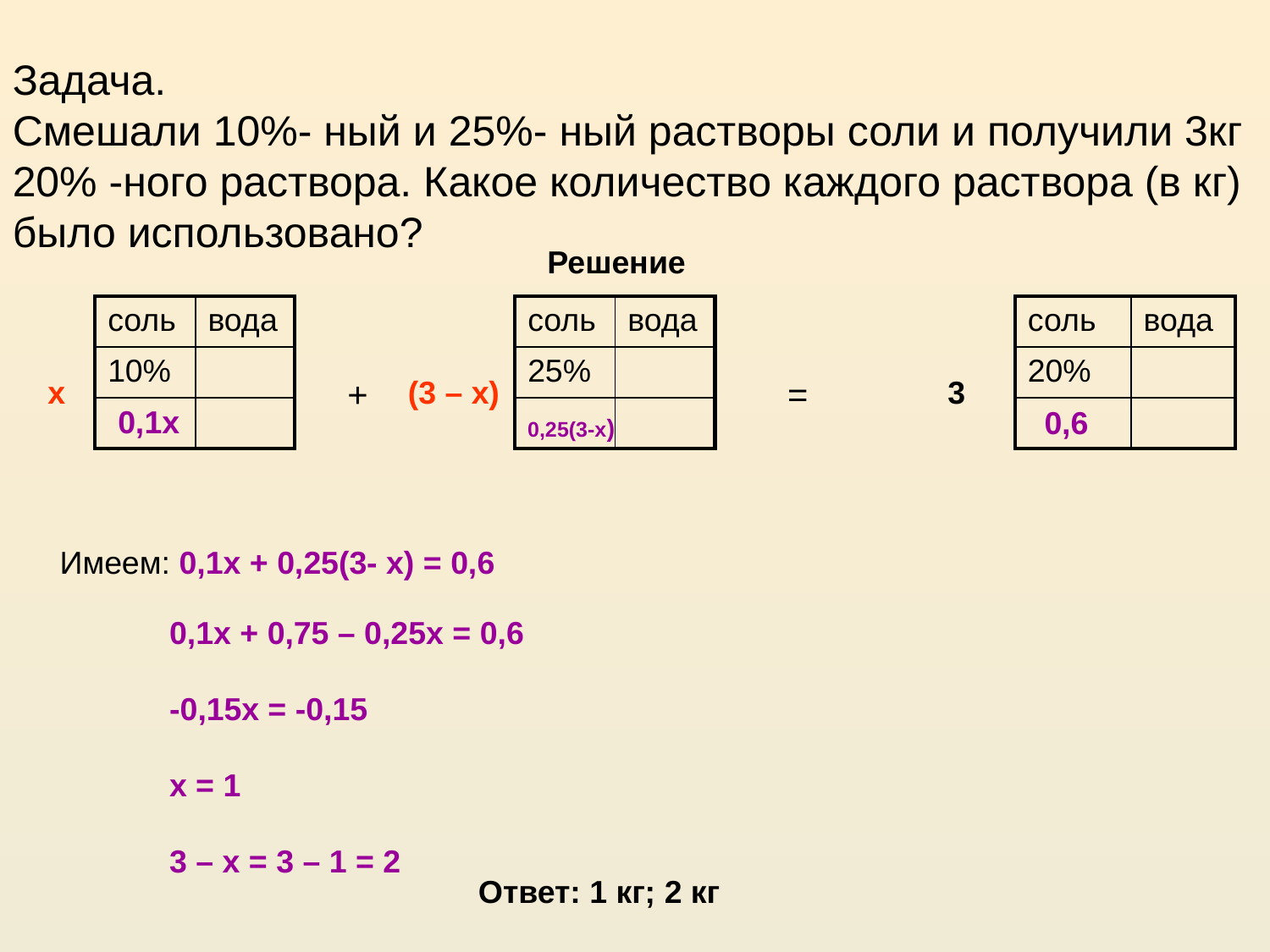

Задача.
Смешали 10%- ный и 25%- ный растворы соли и получили 3кг 20% -ного раствора. Какое количество каждого раствора (в кг) было использовано?
Решение
| соль | вода |
| --- | --- |
| 10% |  |
|  |  |
| соль | вода |
| --- | --- |
| 25% |  |
|  |  |
| соль | вода |
| --- | --- |
| 20% |  |
|  |  |
х
+
(3 – х)
=
3
0,1х
0,6
0,25(3-х)
Имеем: 0,1x + 0,25(3- x) = 0,6
0,1x + 0,75 – 0,25x = 0,6
-0,15x = -0,15
x = 1

3 – x = 3 – 1 = 2
Ответ: 1 кг; 2 кг